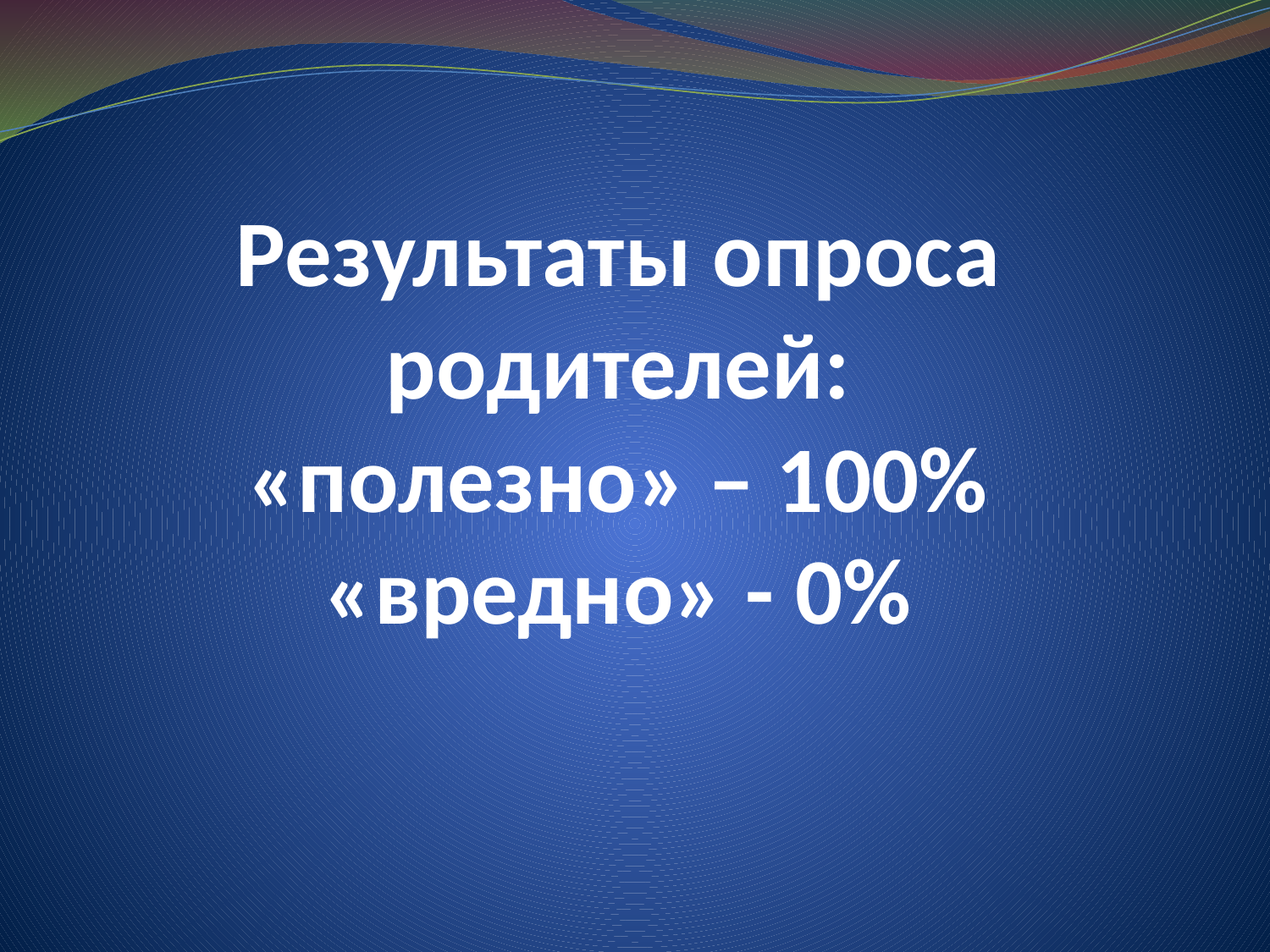

# Результаты опроса родителей: «полезно» – 100% «вредно» - 0%